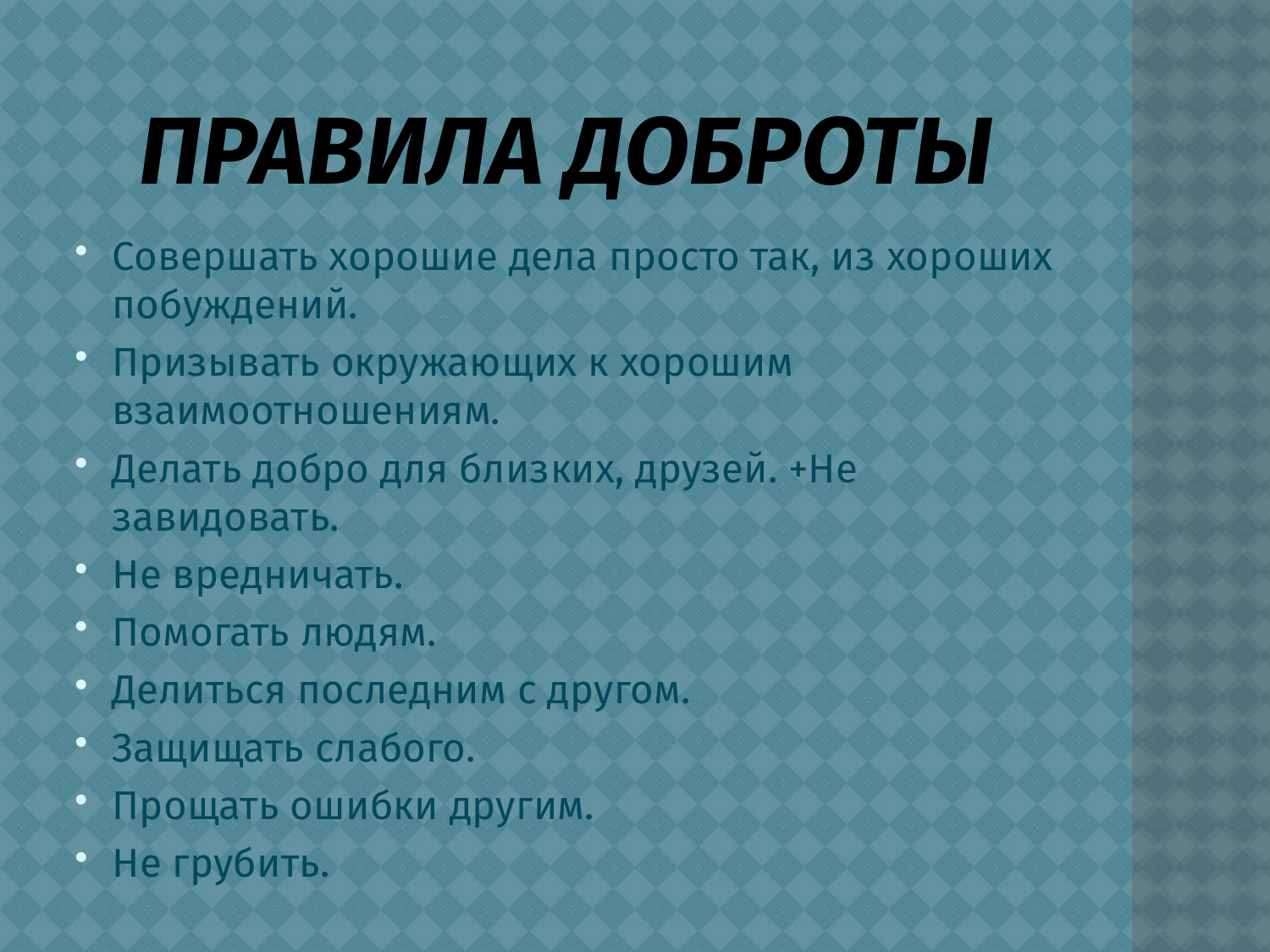

# Правила доброты
Совершать хорошие дела просто так, из хороших побуждений.
Призывать окружающих к хорошим взаимоотношениям.
Делать добро для близких, друзей. +Не завидовать.
Не вредничать.
Помогать людям.
Делиться последним с другом.
Защищать слабого.
Прощать ошибки другим.
Не грубить.